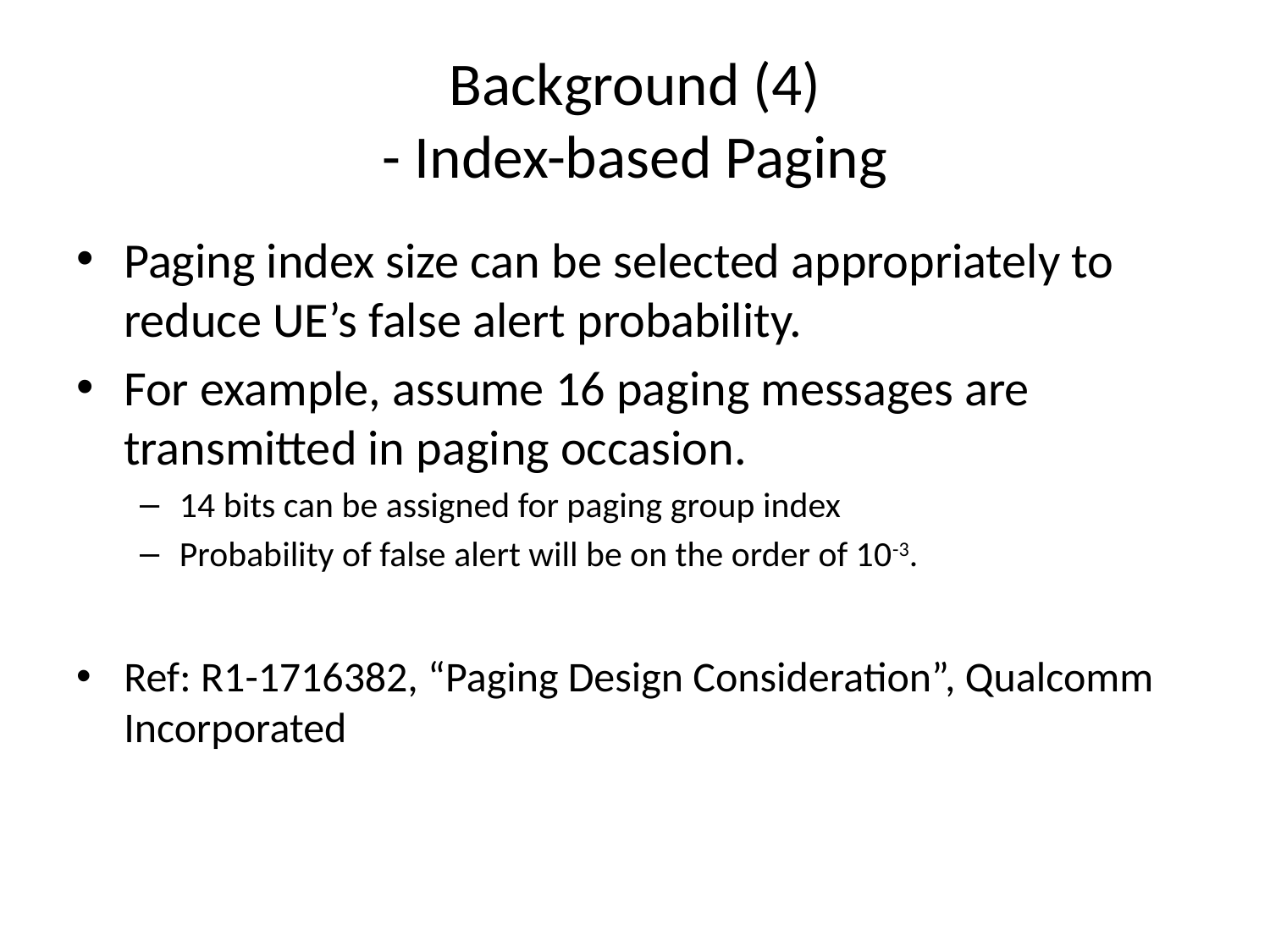

# Background (4) - Index-based Paging
Paging index size can be selected appropriately to reduce UE’s false alert probability.
For example, assume 16 paging messages are transmitted in paging occasion.
14 bits can be assigned for paging group index
Probability of false alert will be on the order of 10-3.

Ref: R1-1716382, “Paging Design Consideration”, Qualcomm Incorporated